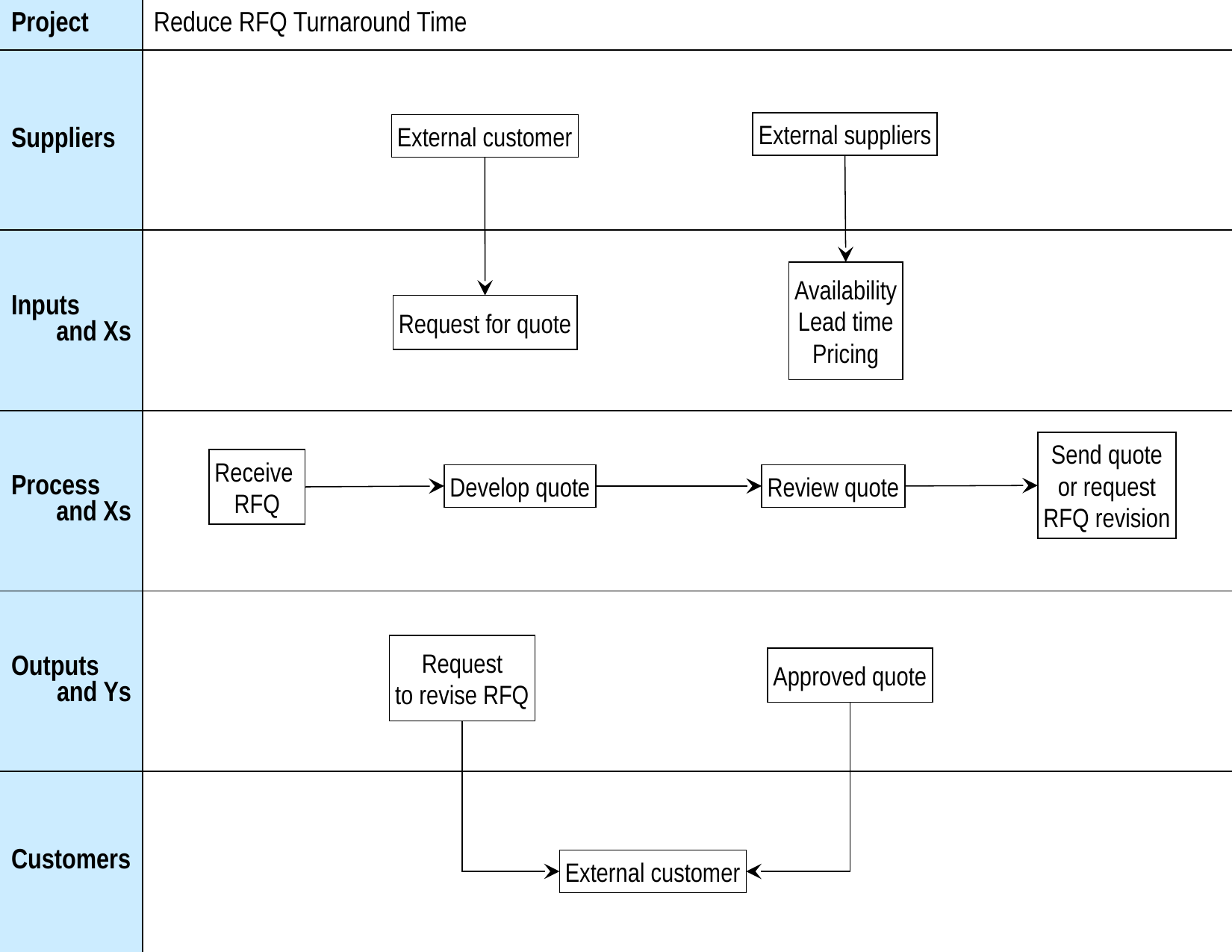

| Project | Reduce RFQ Turnaround Time |
| --- | --- |
| Suppliers |  |
| Inputs and Xs |  |
| Process and Xs |  |
| Outputs and Ys |  |
| Customers |  |
External suppliers
External customer
Availability
Lead time
Pricing
Request for quote
Send quote
or request
RFQ revision
Receive
RFQ
Develop quote
Review quote
Request
to revise RFQ
Approved quote
External customer